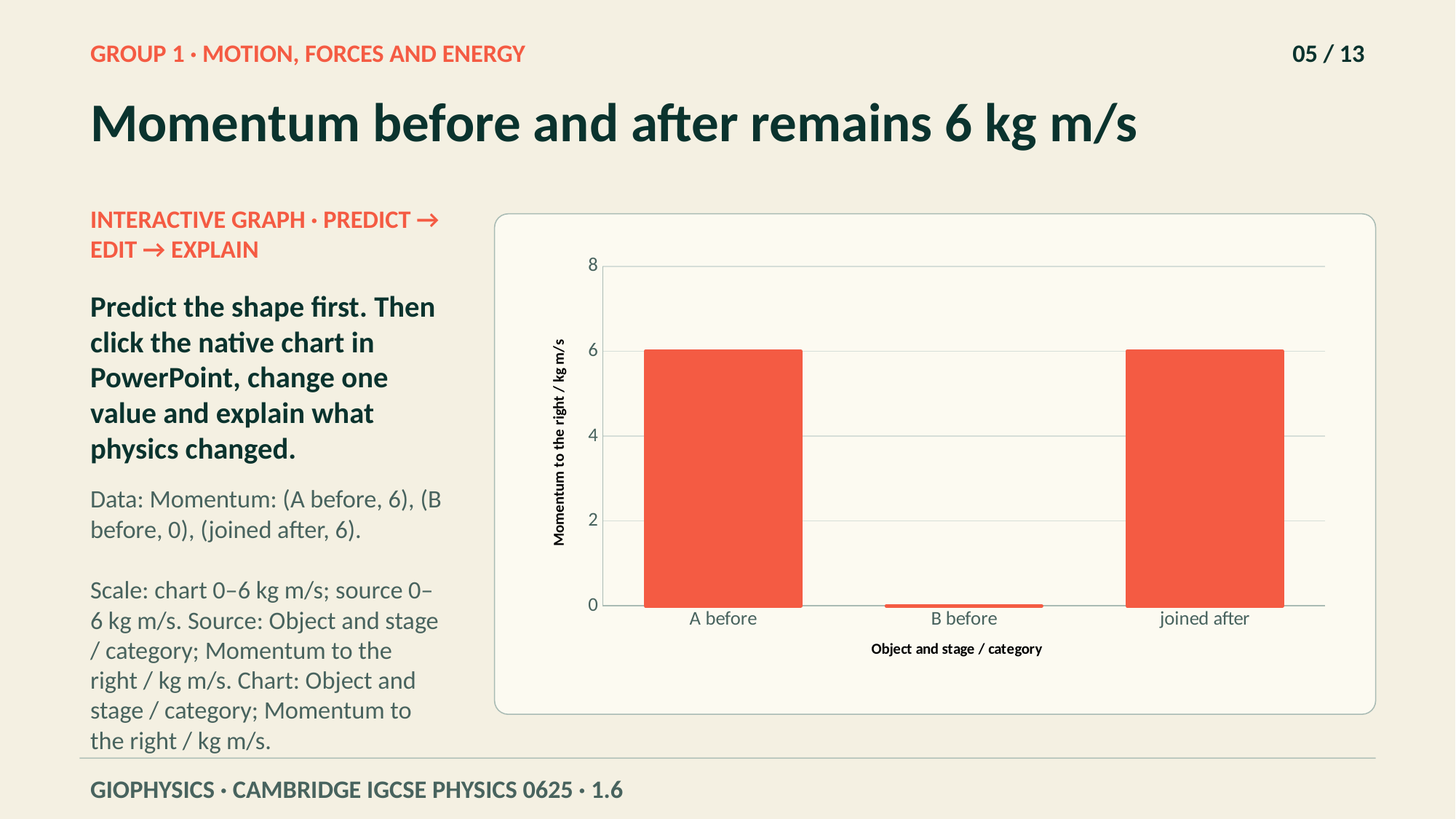

GROUP 1 · MOTION, FORCES AND ENERGY
05 / 13
Momentum before and after remains 6 kg m/s
INTERACTIVE GRAPH · PREDICT → EDIT → EXPLAIN

### Chart

| Category |  |
|---|---|
| A before | 6.0 |
| B before | 0.0 |
| joined after | 6.0 |
Predict the shape first. Then click the native chart in PowerPoint, change one value and explain what physics changed.
Data: Momentum: (A before, 6), (B before, 0), (joined after, 6).
Scale: chart 0–6 kg m/s; source 0–6 kg m/s. Source: Object and stage / category; Momentum to the right / kg m/s. Chart: Object and stage / category; Momentum to the right / kg m/s.

GIOPHYSICS · CAMBRIDGE IGCSE PHYSICS 0625 · 1.6